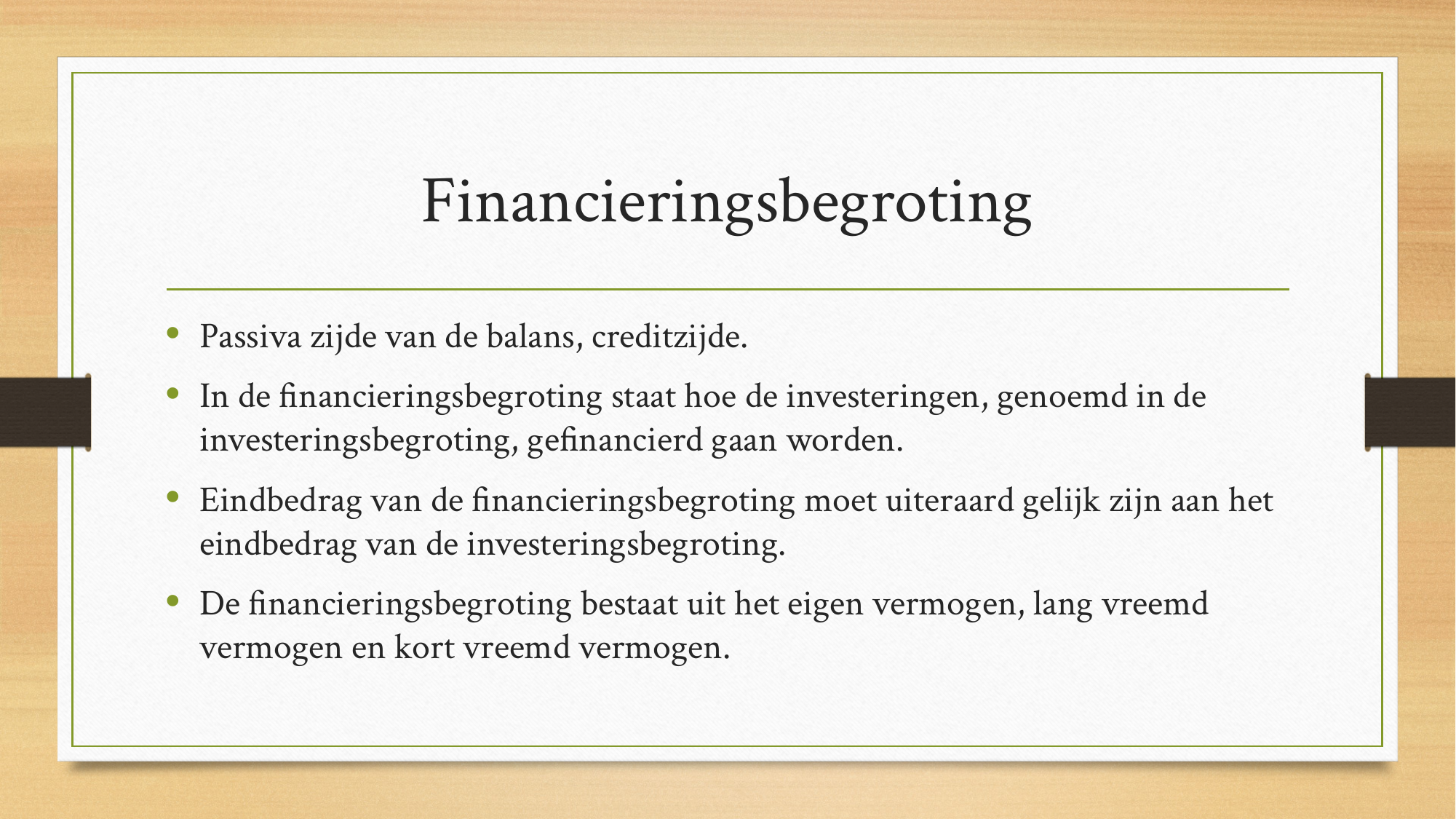

# Financieringsbegroting
Passiva zijde van de balans, creditzijde.
In de financieringsbegroting staat hoe de investeringen, genoemd in de investeringsbegroting, gefinancierd gaan worden.
Eindbedrag van de financieringsbegroting moet uiteraard gelijk zijn aan het eindbedrag van de investeringsbegroting.
De financieringsbegroting bestaat uit het eigen vermogen, lang vreemd vermogen en kort vreemd vermogen.